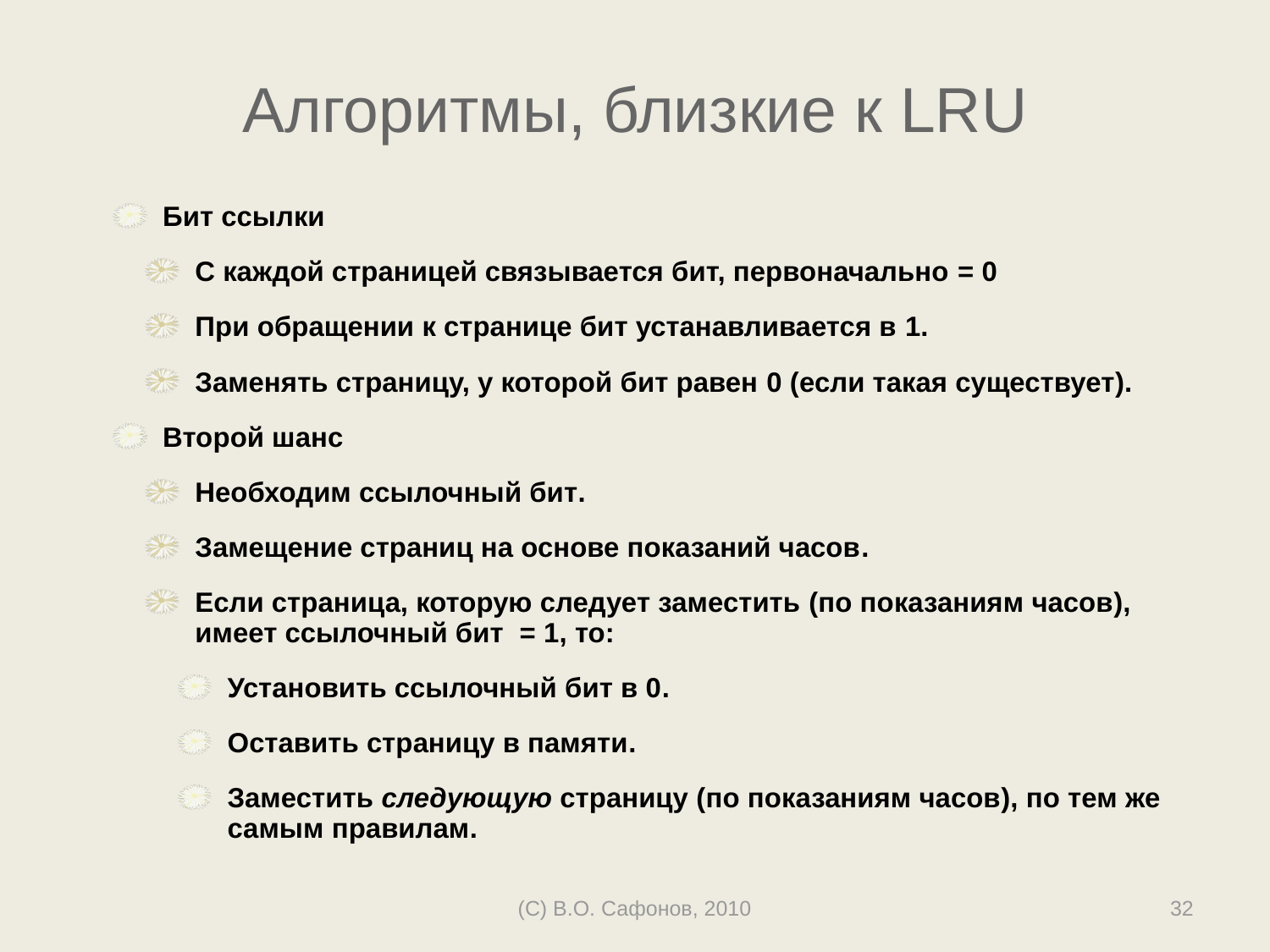

# Алгоритмы, близкие к LRU
Бит ссылки
С каждой страницей связывается бит, первоначально = 0
При обращении к странице бит устанавливается в 1.
Заменять страницу, у которой бит равен 0 (если такая существует).
Второй шанс
Необходим ссылочный бит.
Замещение страниц на основе показаний часов.
Если страница, которую следует заместить (по показаниям часов), имеет ссылочный бит  = 1, то:
Установить ссылочный бит в 0.
Оставить страницу в памяти.
Заместить следующую страницу (по показаниям часов), по тем же самым правилам.

(C) В.О. Сафонов, 2010
32